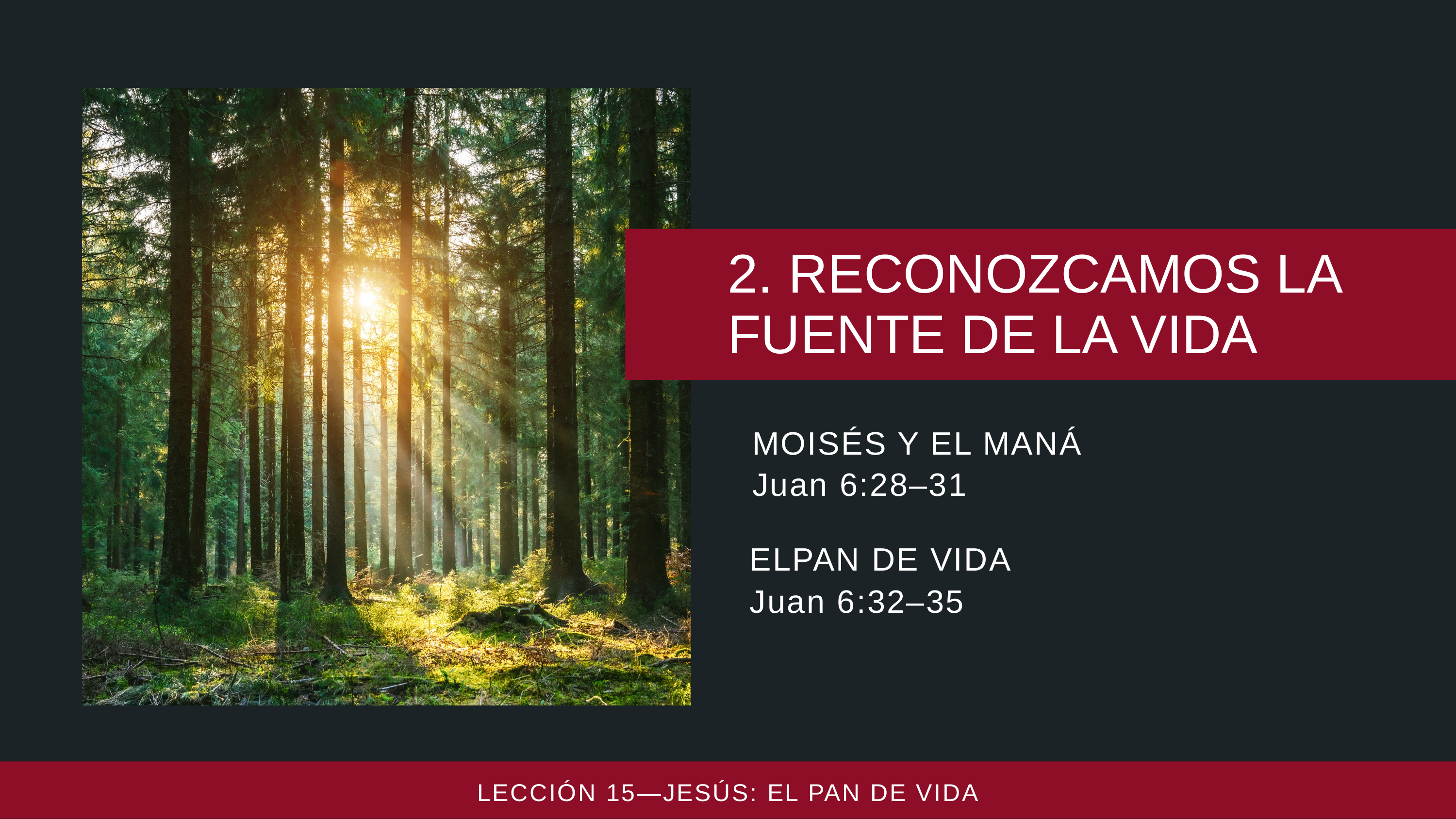

MOISÉS Y EL MANÁ
Juan 6:28–31
ELPAN DE VIDA
Juan 6:32–35